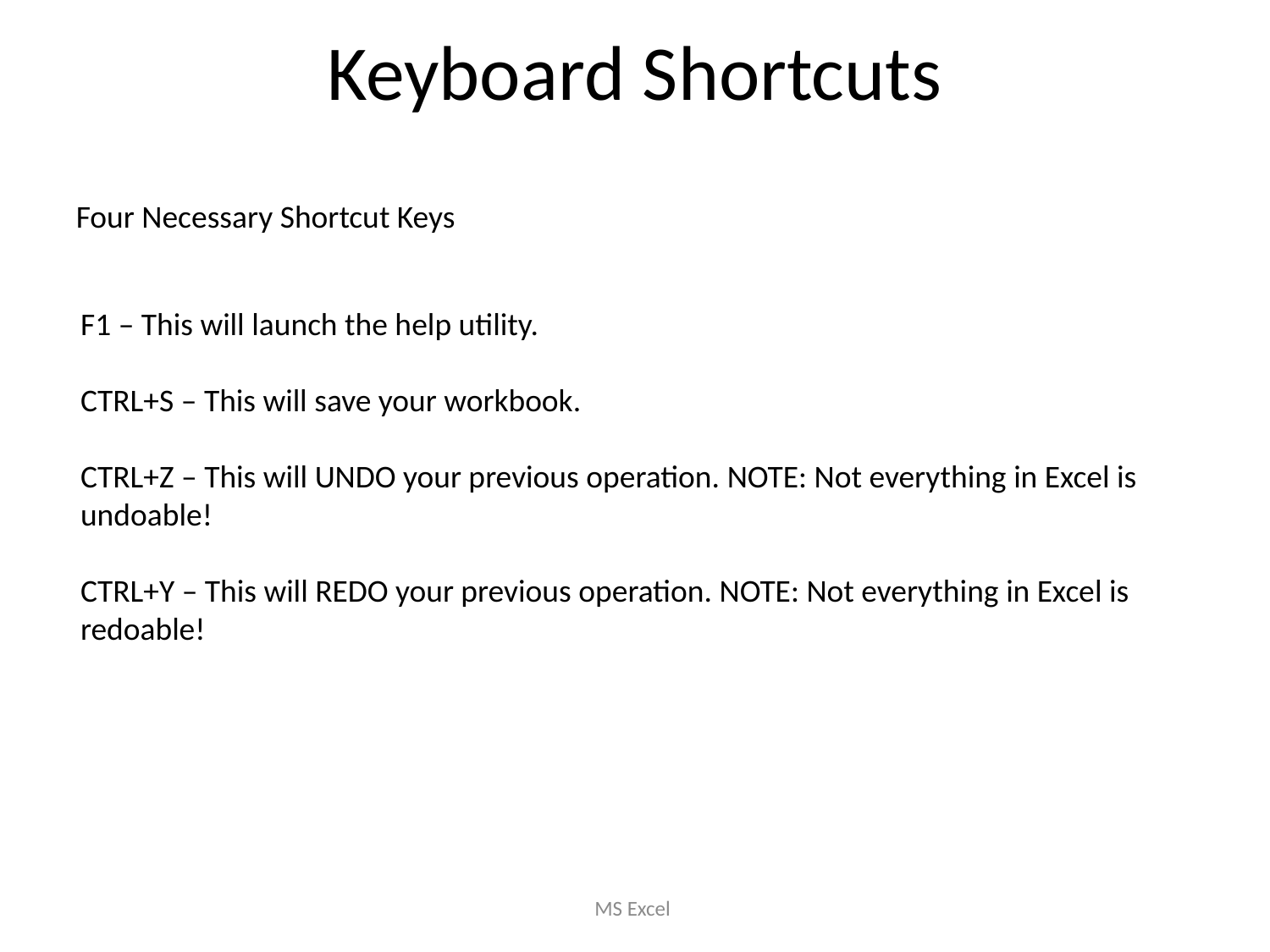

# Keyboard Shortcuts
Four Necessary Shortcut Keys
F1 – This will launch the help utility.

CTRL+S – This will save your workbook.

CTRL+Z – This will UNDO your previous operation. NOTE: Not everything in Excel is undoable!

CTRL+Y – This will REDO your previous operation. NOTE: Not everything in Excel is redoable!
MS Excel